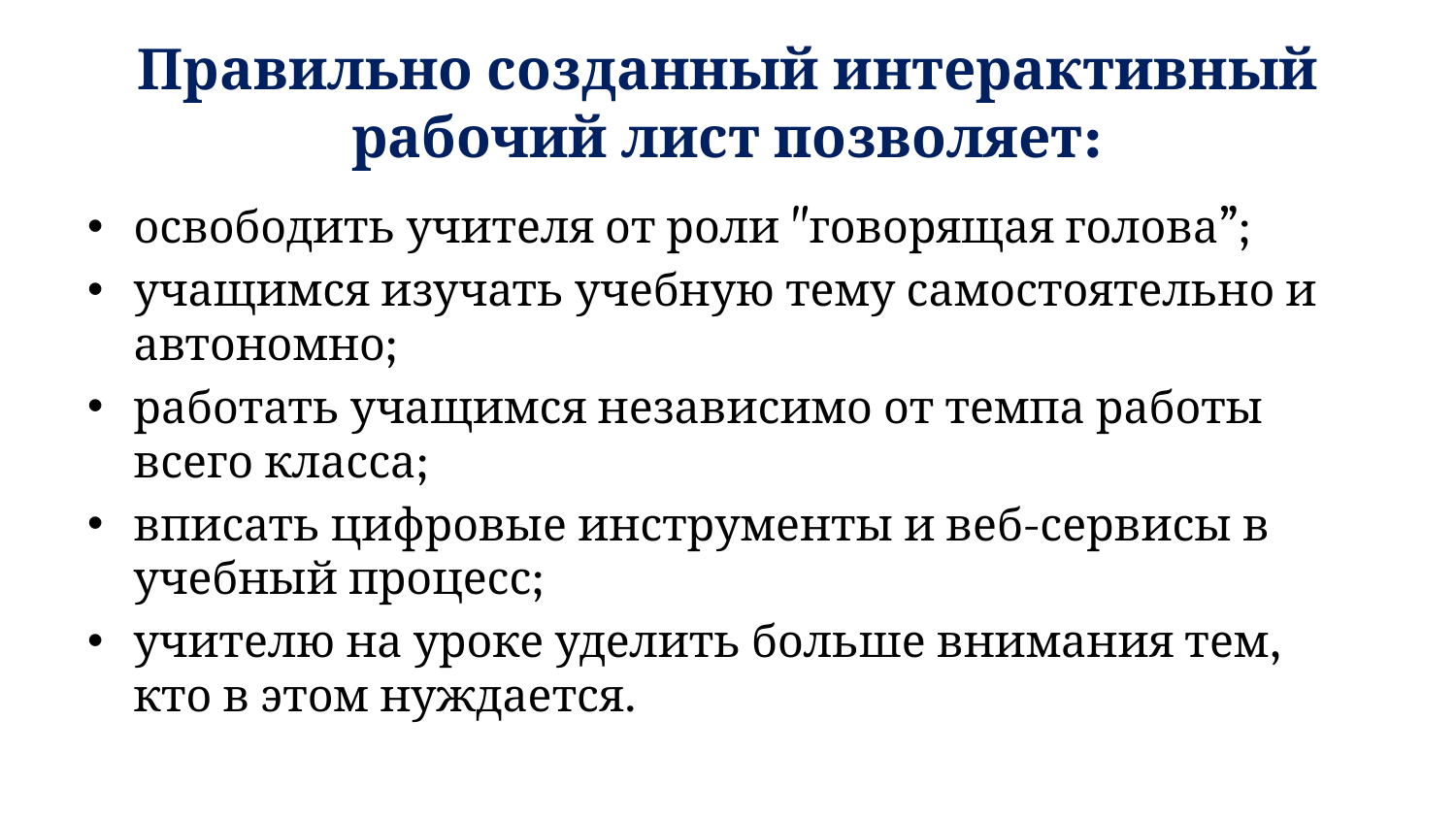

# Правильно созданный интерактивный рабочий лист позволяет:
освободить учителя от роли "говорящая голова”;
учащимся изучать учебную тему самостоятельно и автономно;
работать учащимся независимо от темпа работы всего класса;
вписать цифровые инструменты и веб-сервисы в учебный процесс;
учителю на уроке уделить больше внимания тем, кто в этом нуждается.